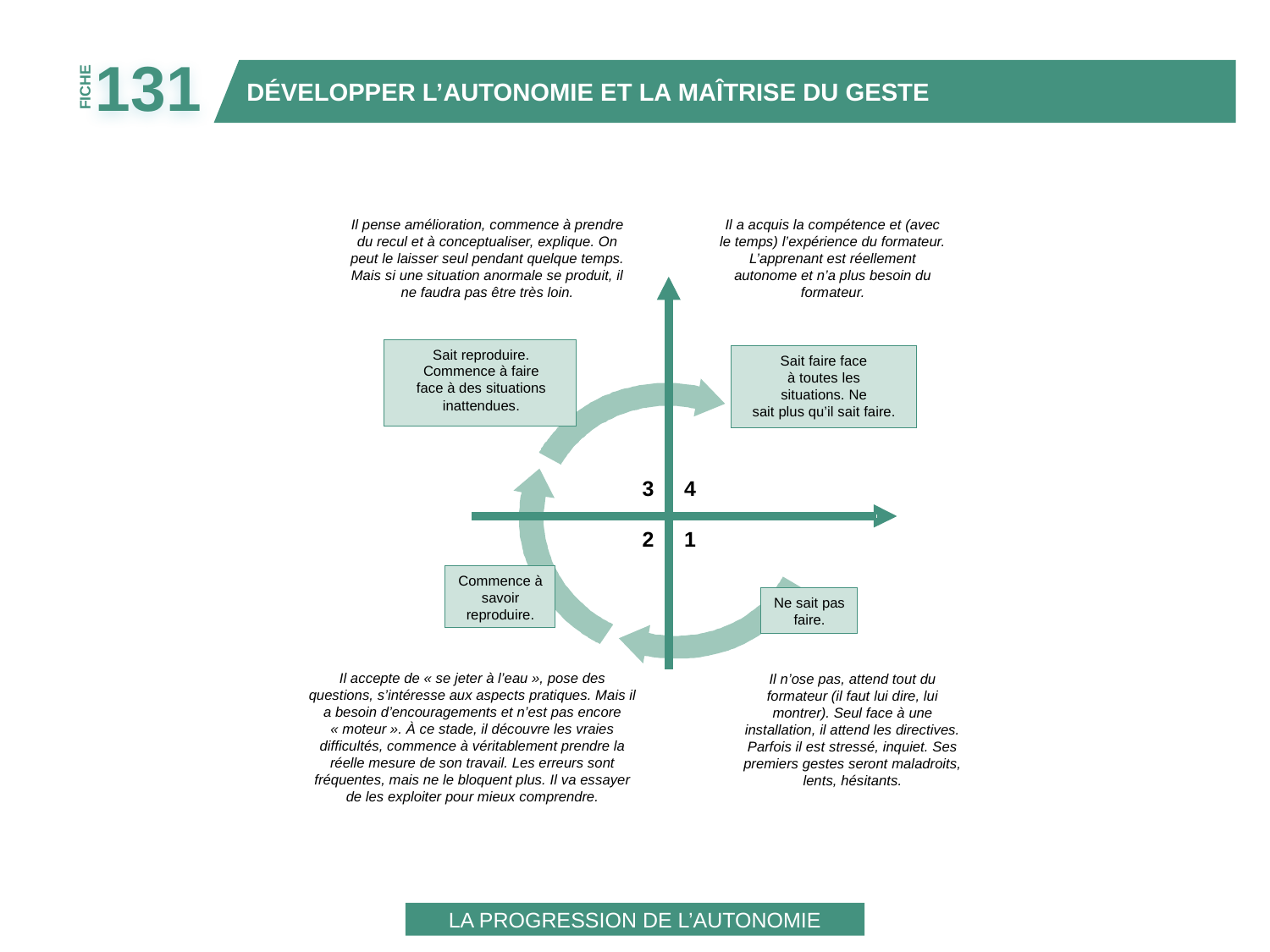

131

DÉVELOPPER L’AUTONOMIE ET LA MAÎTRISE DU GESTE
FICHE
Il a acquis la compétence et (avec
le temps) l’expérience du formateur.
L’apprenant est réellement
autonome et n’a plus besoin du
formateur.
Il pense amélioration, commence à prendre
du recul et à conceptualiser, explique. On
peut le laisser seul pendant quelque temps.
Mais si une situation anormale se produit, il
ne faudra pas être très loin.

Sait reproduire.
Commence à faire
face à des situations
inattendues.

Sait faire face
à toutes les
situations. Ne
sait plus qu’il sait faire.

3
4

2
1

Commence à
savoir
reproduire.

Ne sait pas
faire.
Il accepte de « se jeter à l’eau », pose des
questions, s’intéresse aux aspects pratiques. Mais il
a besoin d’encouragements et n’est pas encore
« moteur ». À ce stade, il découvre les vraies
difficultés, commence à véritablement prendre la
réelle mesure de son travail. Les erreurs sont
fréquentes, mais ne le bloquent plus. Il va essayer
de les exploiter pour mieux comprendre.
Il n’ose pas, attend tout du
formateur (il faut lui dire, lui
montrer). Seul face à une
installation, il attend les directives.
Parfois il est stressé, inquiet. Ses
premiers gestes seront maladroits,
lents, hésitants.
LA PROGRESSION DE L’AUTONOMIE